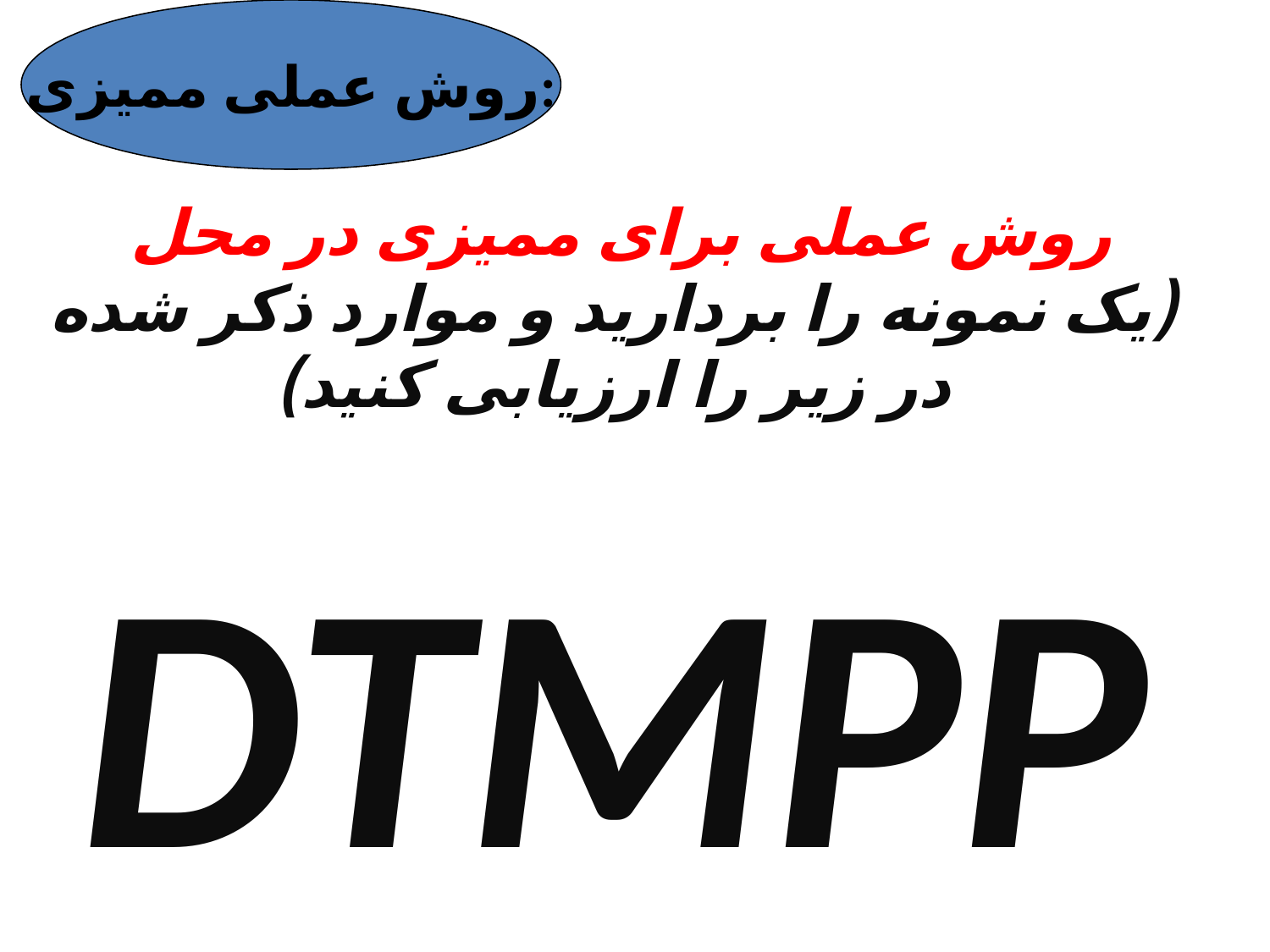

روش عملی ممیزی:

روش عملی برای ممیزی در محل
(یک نمونه را بردارید و موارد ذکر شده در زیر را ارزیابی کنید)

DTMPP